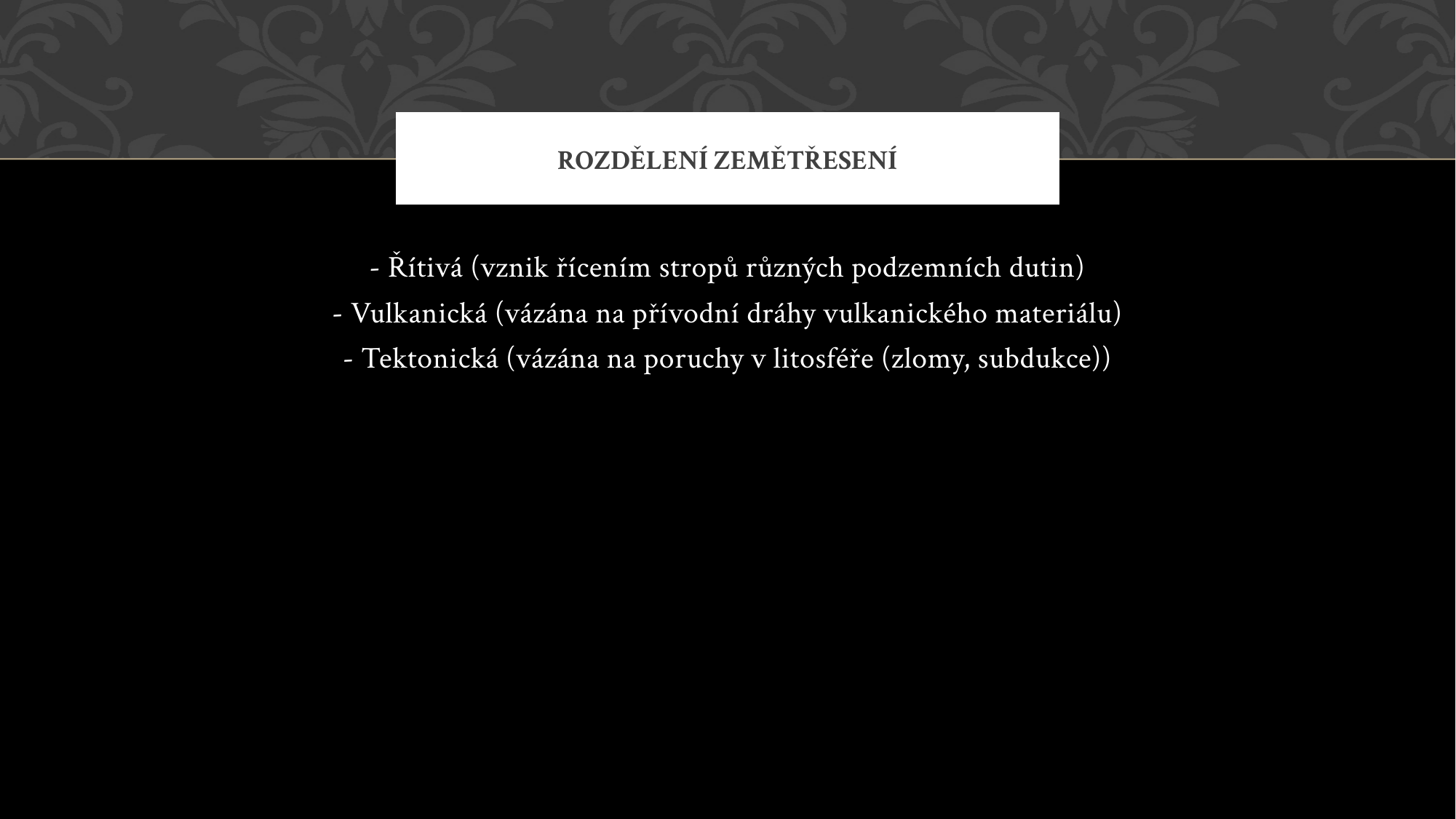

# Rozdělení zemětřesení
- Řítivá (vznik řícením stropů různých podzemních dutin)
- Vulkanická (vázána na přívodní dráhy vulkanického materiálu)
- Tektonická (vázána na poruchy v litosféře (zlomy, subdukce))